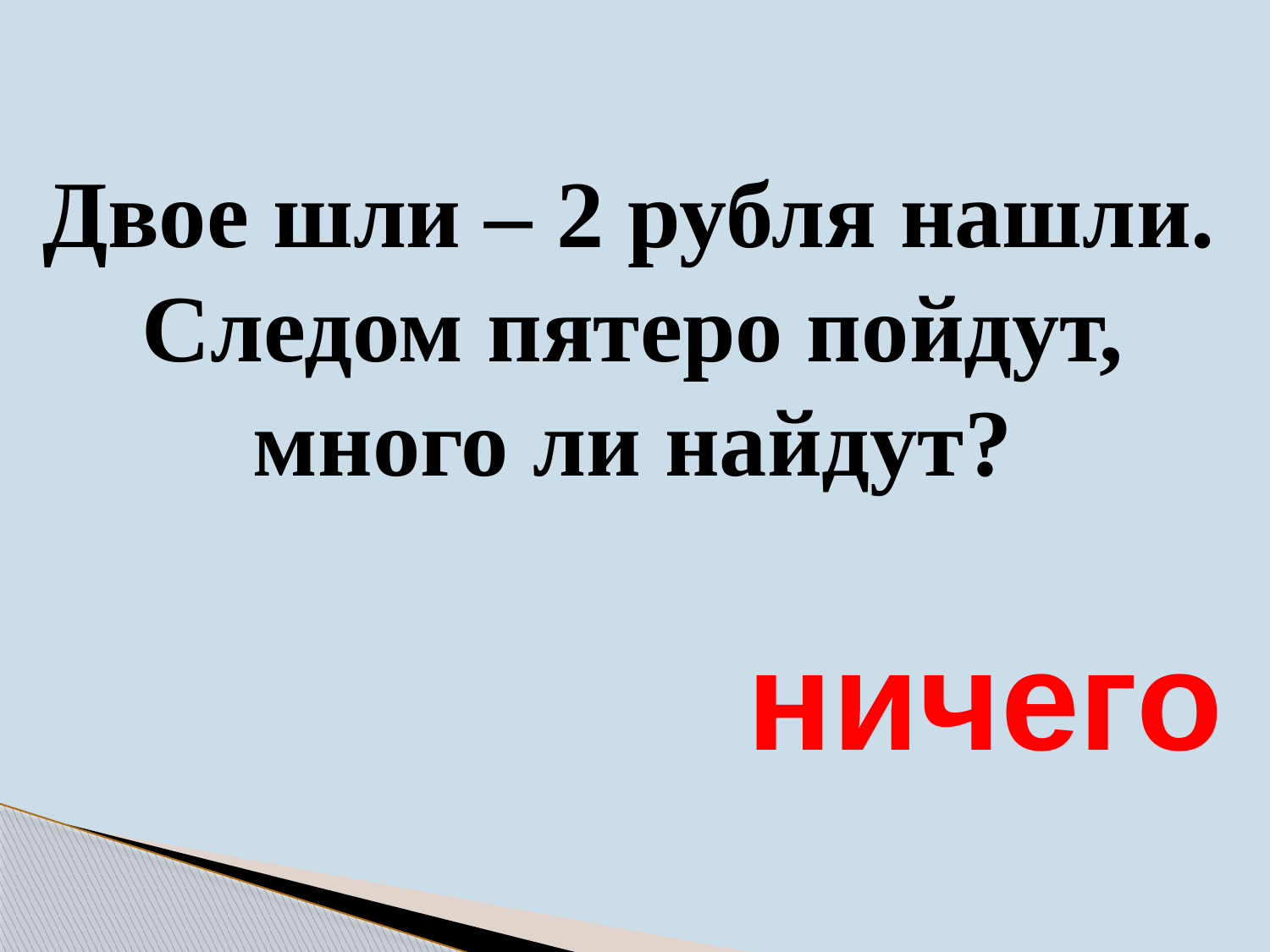

Двое шли – 2 рубля нашли.
Следом пятеро пойдут, много ли найдут?

ничего